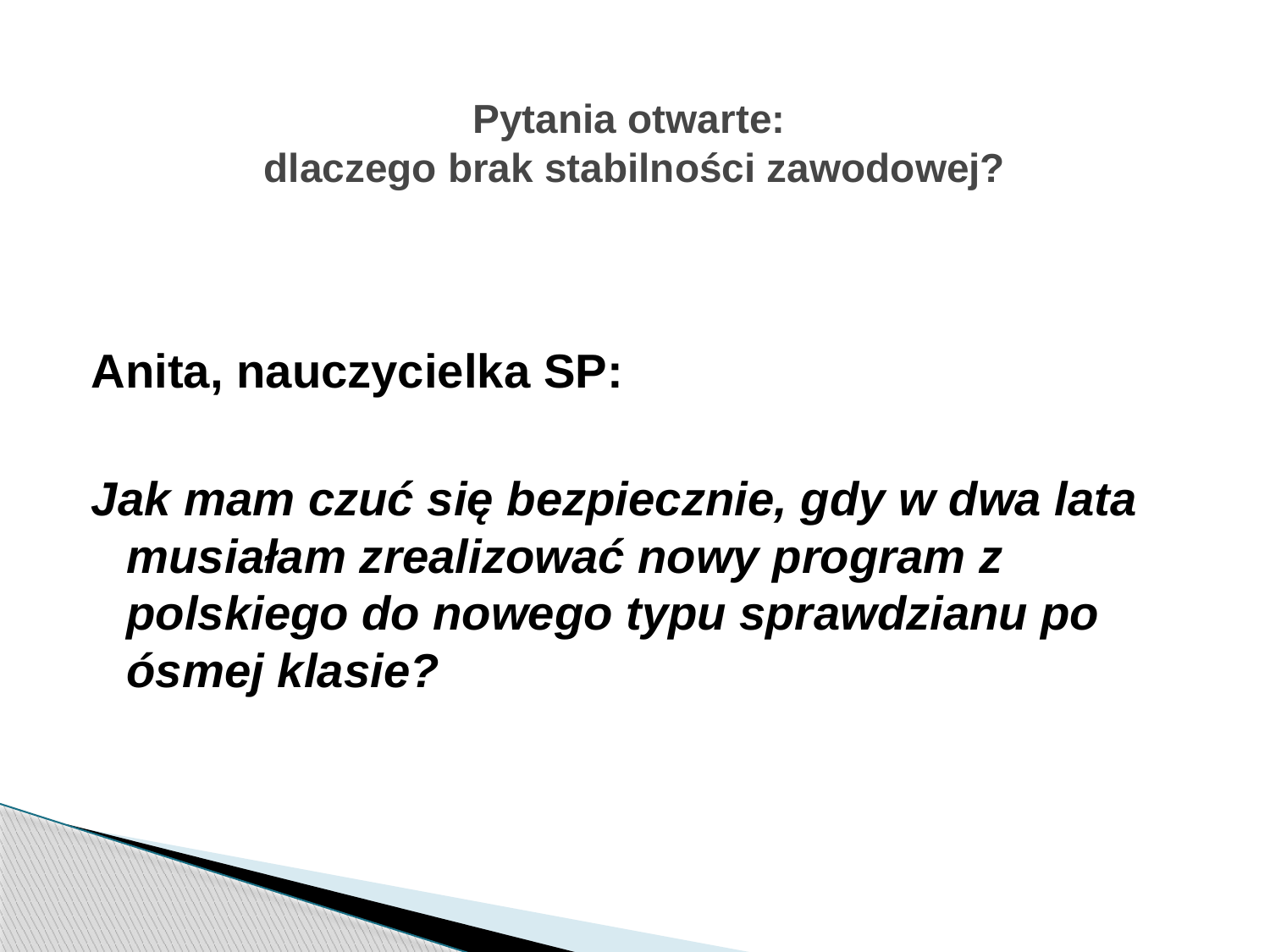

# Pytania otwarte: dlaczego brak stabilności zawodowej?

Anita, nauczycielka SP:

Jak mam czuć się bezpiecznie, gdy w dwa lata musiałam zrealizować nowy program z polskiego do nowego typu sprawdzianu po ósmej klasie?